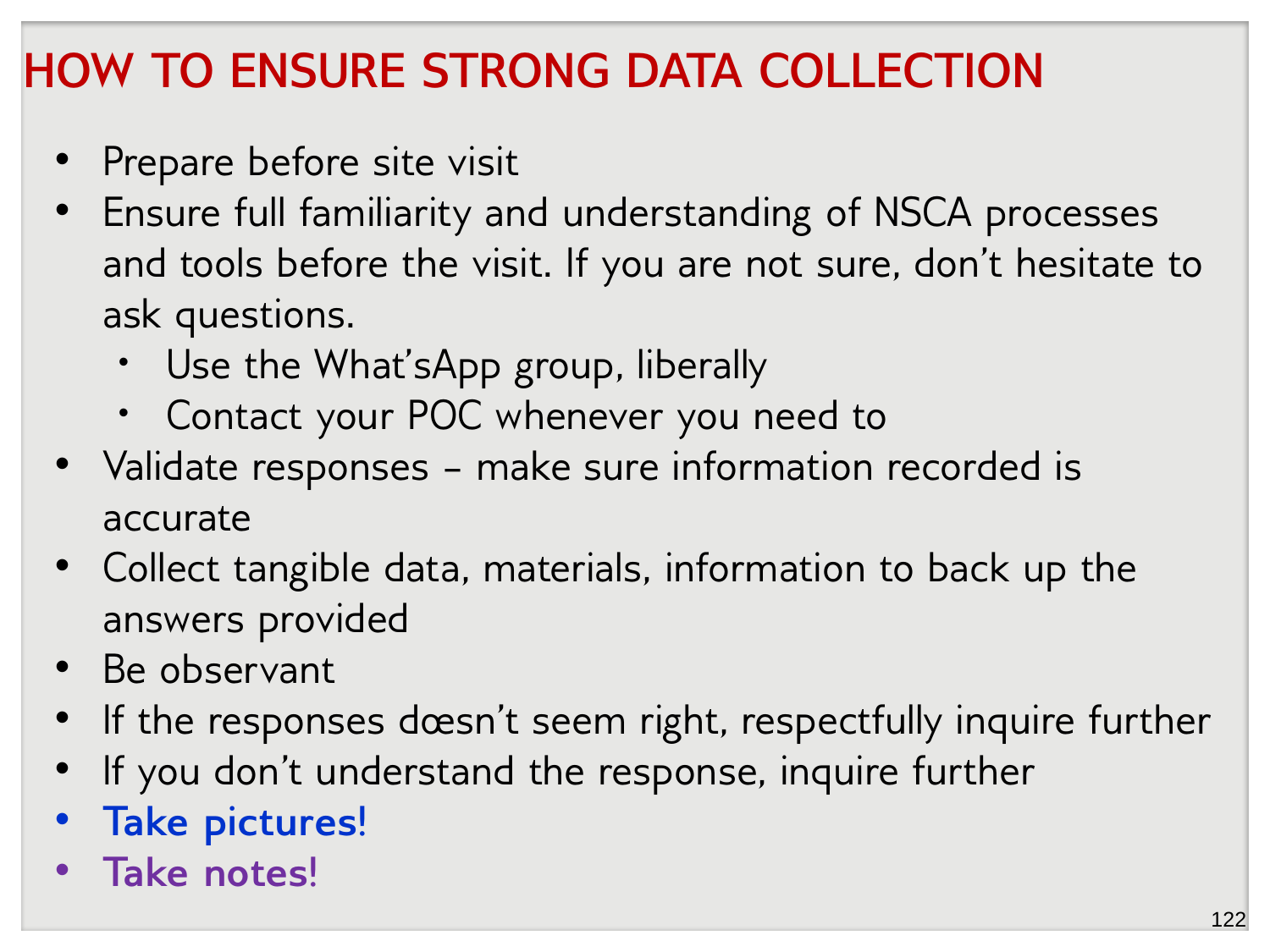

HOW TO ENSURE STRONG DATA COLLECTION
Prepare before site visit
Ensure full familiarity and understanding of NSCA processes and tools before the visit. If you are not sure, don’t hesitate to ask questions.
Use the What’sApp group, liberally
Contact your POC whenever you need to
Validate responses – make sure information recorded is accurate
Collect tangible data, materials, information to back up the answers provided
Be observant
If the responses doesn’t seem right, respectfully inquire further
If you don’t understand the response, inquire further
Take pictures!
Take notes!